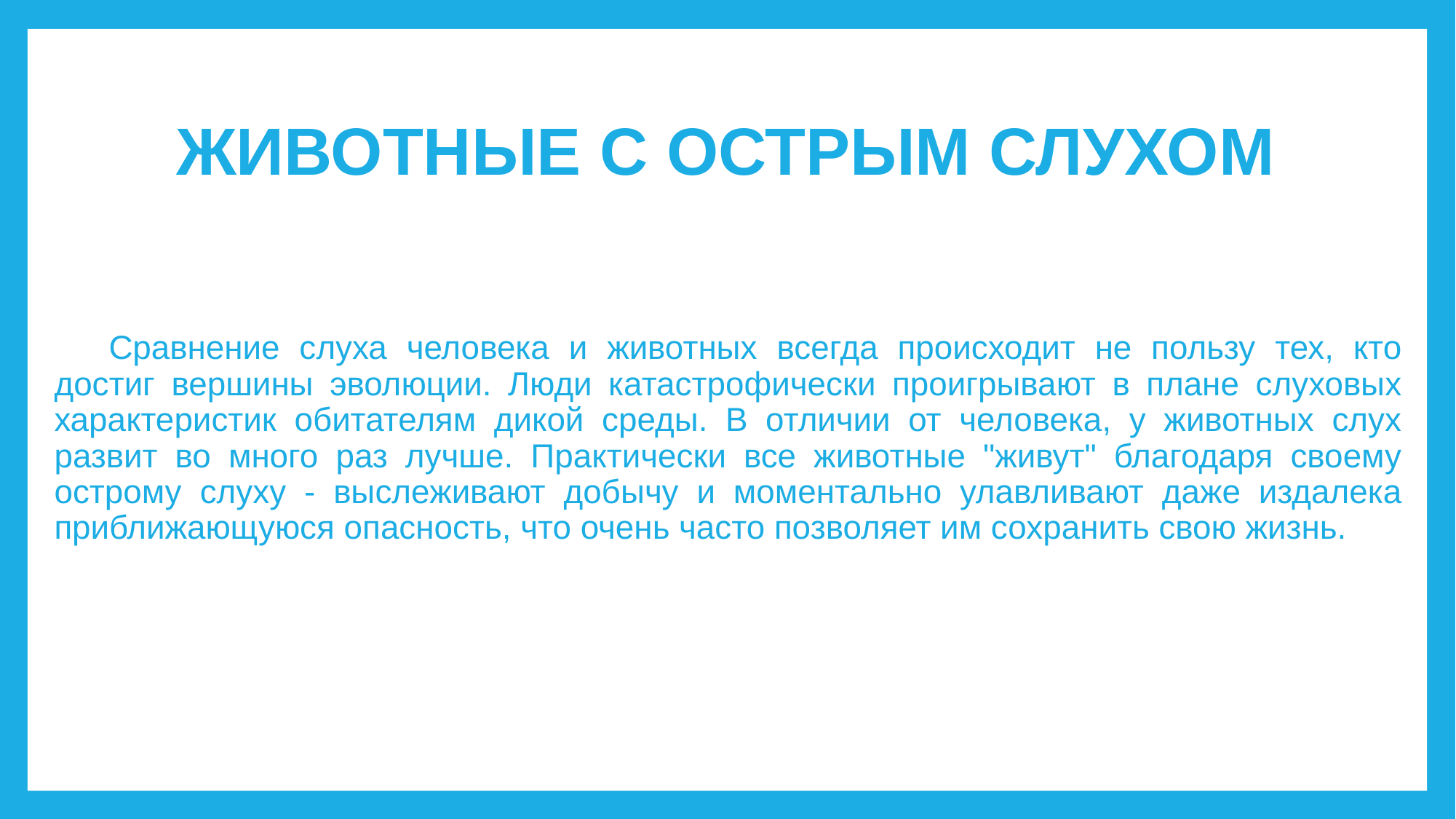

# ЖИВОТНЫЕ С ОСТРЫМ СЛУХОМ
Сравнение слуха человека и животных всегда происходит не пользу тех, кто достиг вершины эволюции. Люди катастрофически проигрывают в плане слуховых характеристик обитателям дикой среды. В отличии от человека, у животных слух развит во много раз лучше. Практически все животные "живут" благодаря своему острому слуху - выслеживают добычу и моментально улавливают даже издалека приближающуюся опасность, что очень часто позволяет им сохранить свою жизнь.